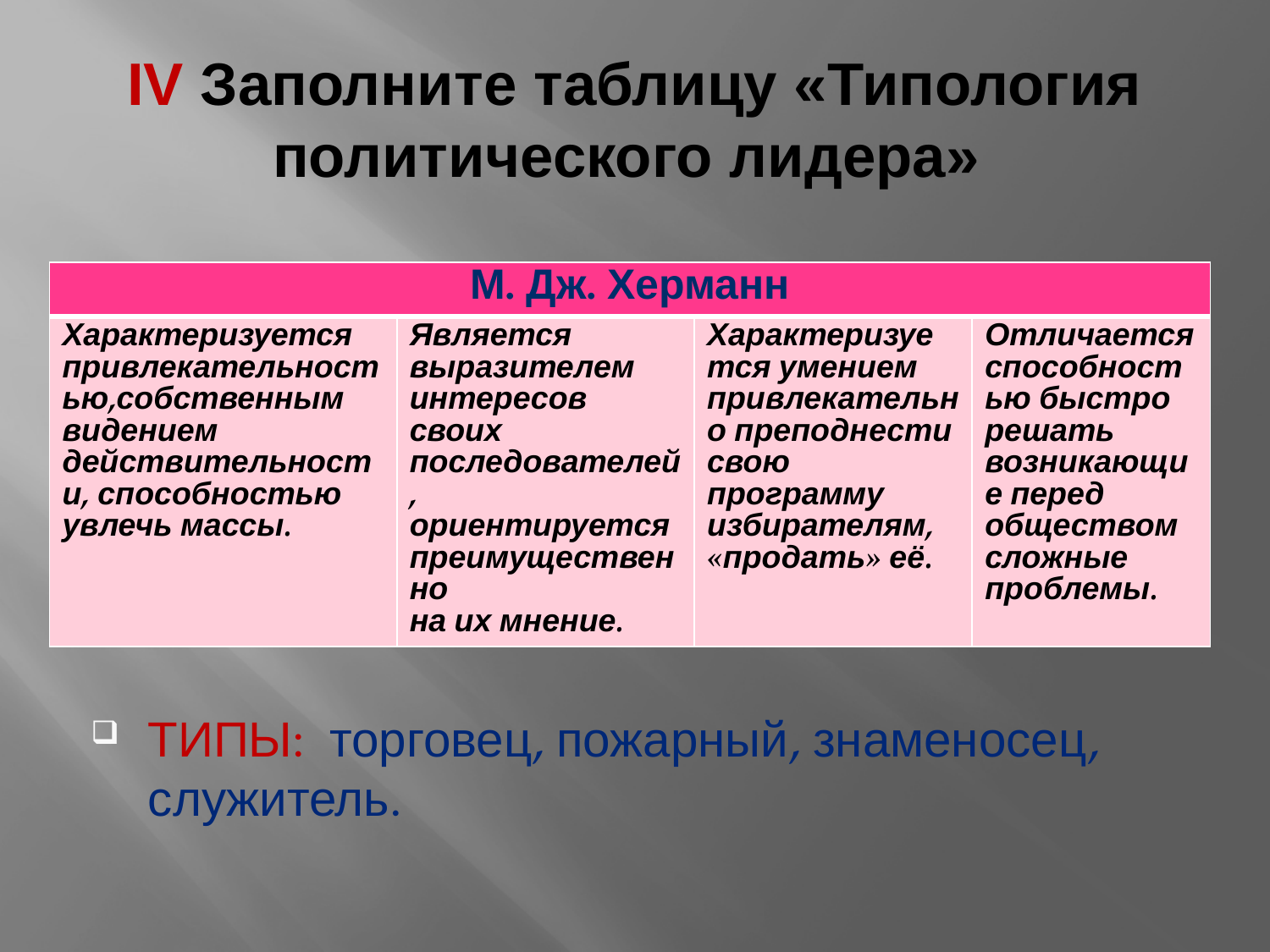

# IV Заполните таблицу «Типология политического лидера»

ТИПЫ:  торговец, пожарный, знаменосец, служитель.
| М. Дж. Херманн |  |  |  |
| --- | --- | --- | --- |
| Характеризуется привлекательностью,собственным видением действительности, способностью увлечь массы. | Является выразителем интересов своих последователей, ориентируется преимущественно на их мнение. | Характеризуется умением привлекательно преподнести свою программу избирателям, «продать» её. | Отличается способностью быстро решать возникающие перед обществом сложные проблемы. |